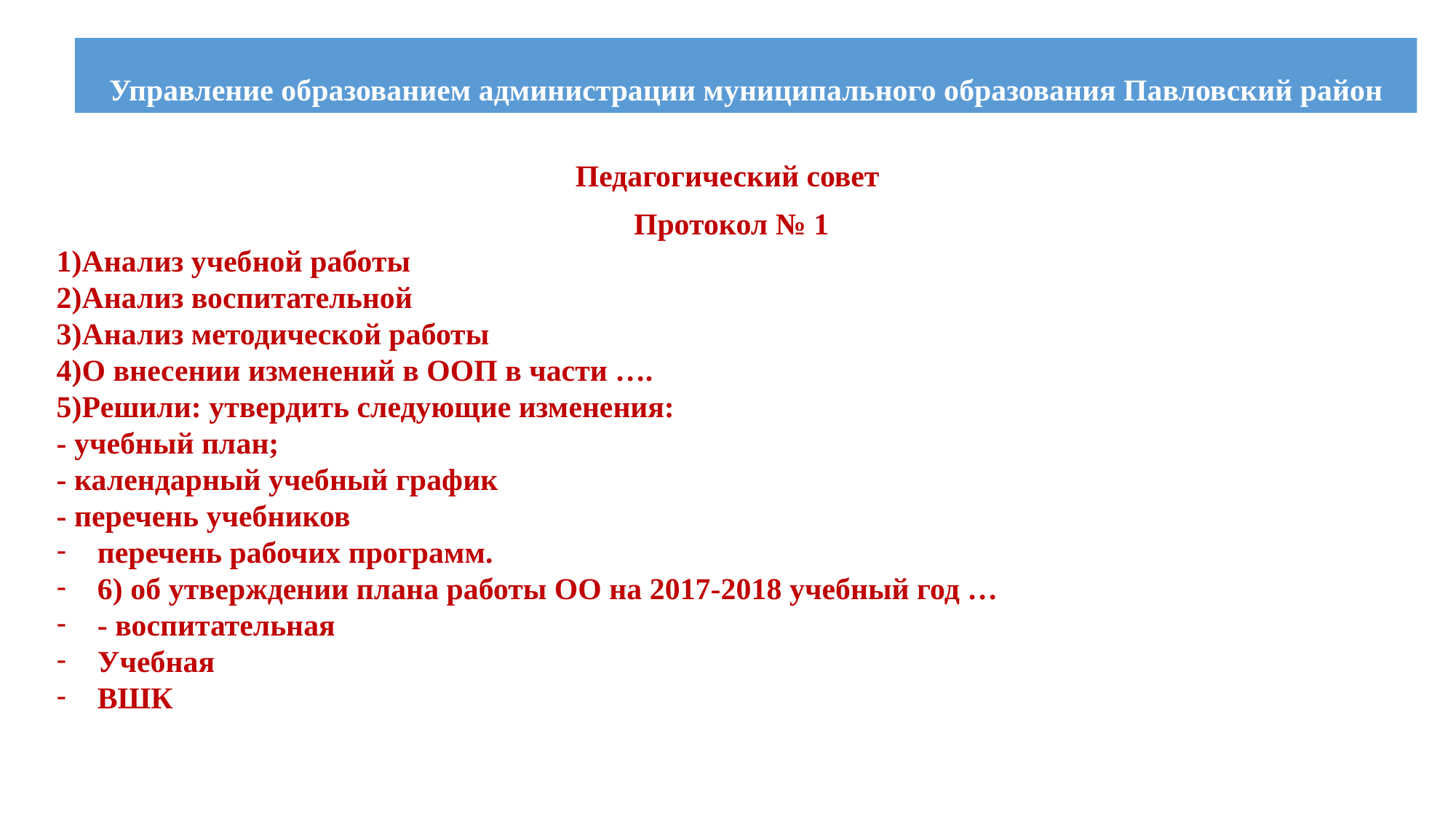

# Управление образованием администрации муниципального образования Павловский район
Педагогический совет
Протокол № 1
Анализ учебной работы
Анализ воспитательной
Анализ методической работы
О внесении изменений в ООП в части ….
Решили: утвердить следующие изменения:
- учебный план;
- календарный учебный график
- перечень учебников
перечень рабочих программ.
6) об утверждении плана работы ОО на 2017-2018 учебный год …
- воспитательная
Учебная
ВШК